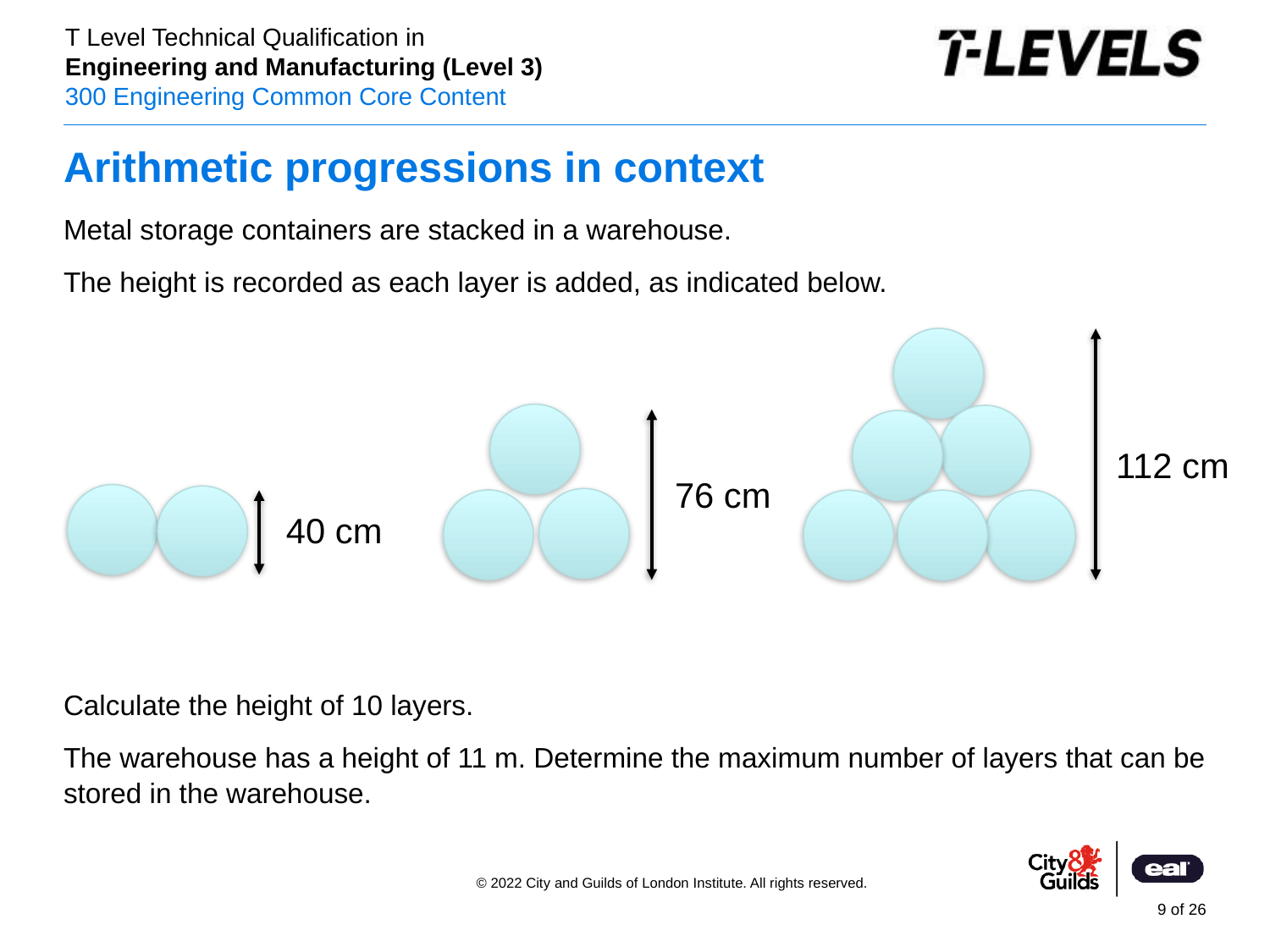

# Arithmetic progressions in context
Metal storage containers are stacked in a warehouse.
The height is recorded as each layer is added, as indicated below.

Calculate the height of 10 layers.
The warehouse has a height of 11 m. Determine the maximum number of layers that can be stored in the warehouse.

112 cm
76 cm

40 cm